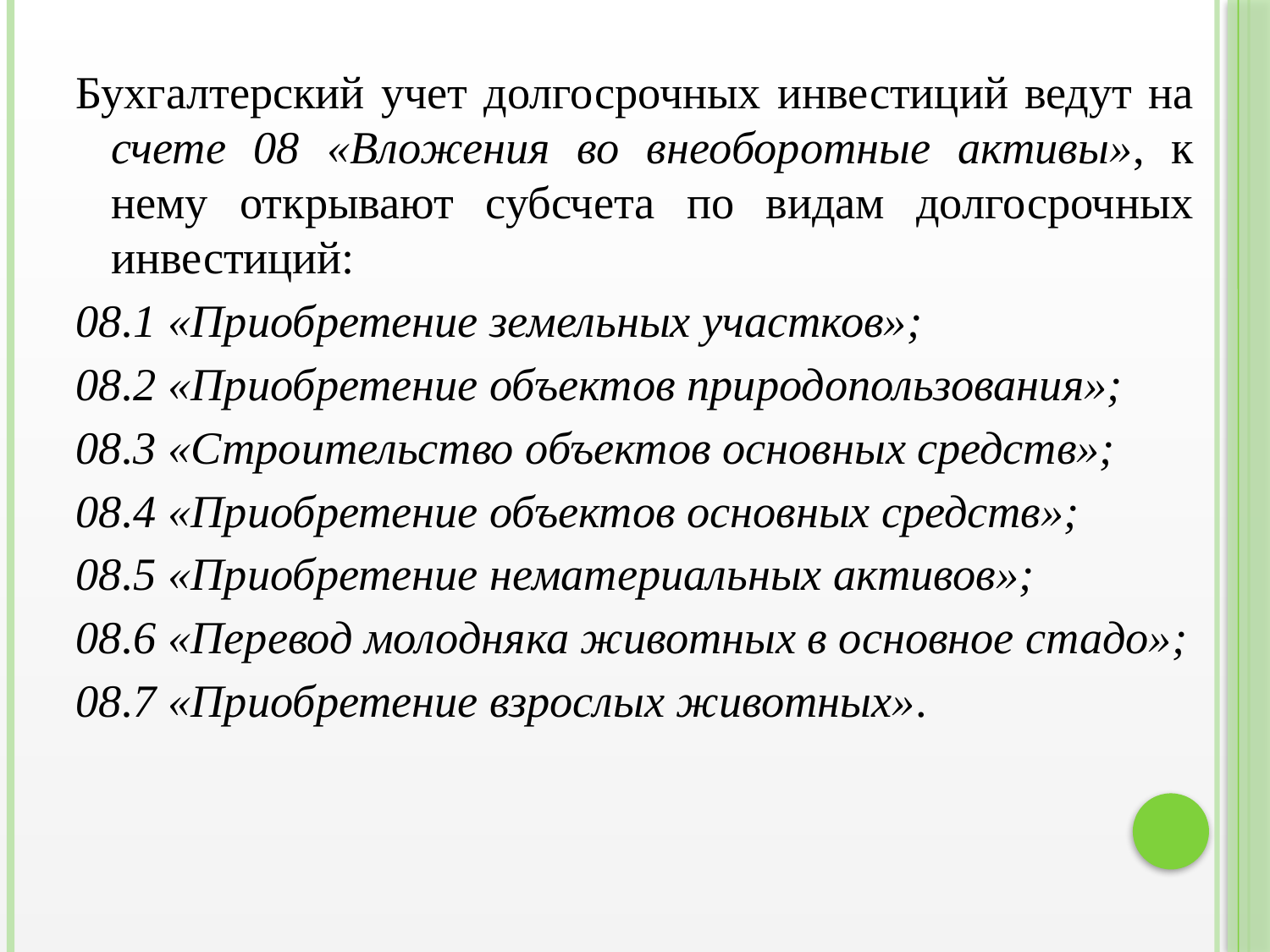

Бухгалтерский учет долгосрочных инвестиций ведут на счете 08 «Вложения во внеоборотные активы», к нему открывают субсчета по видам долгосрочных инвестиций:
08.1 «Приобретение земельных участков»;
08.2 «Приобретение объектов природопользования»;
08.3 «Строительство объектов основных средств»;
08.4 «Приобретение объектов основных средств»;
08.5 «Приобретение нематериальных активов»;
08.6 «Перевод молодняка животных в основное стадо»;
08.7 «Приобретение взрослых животных».